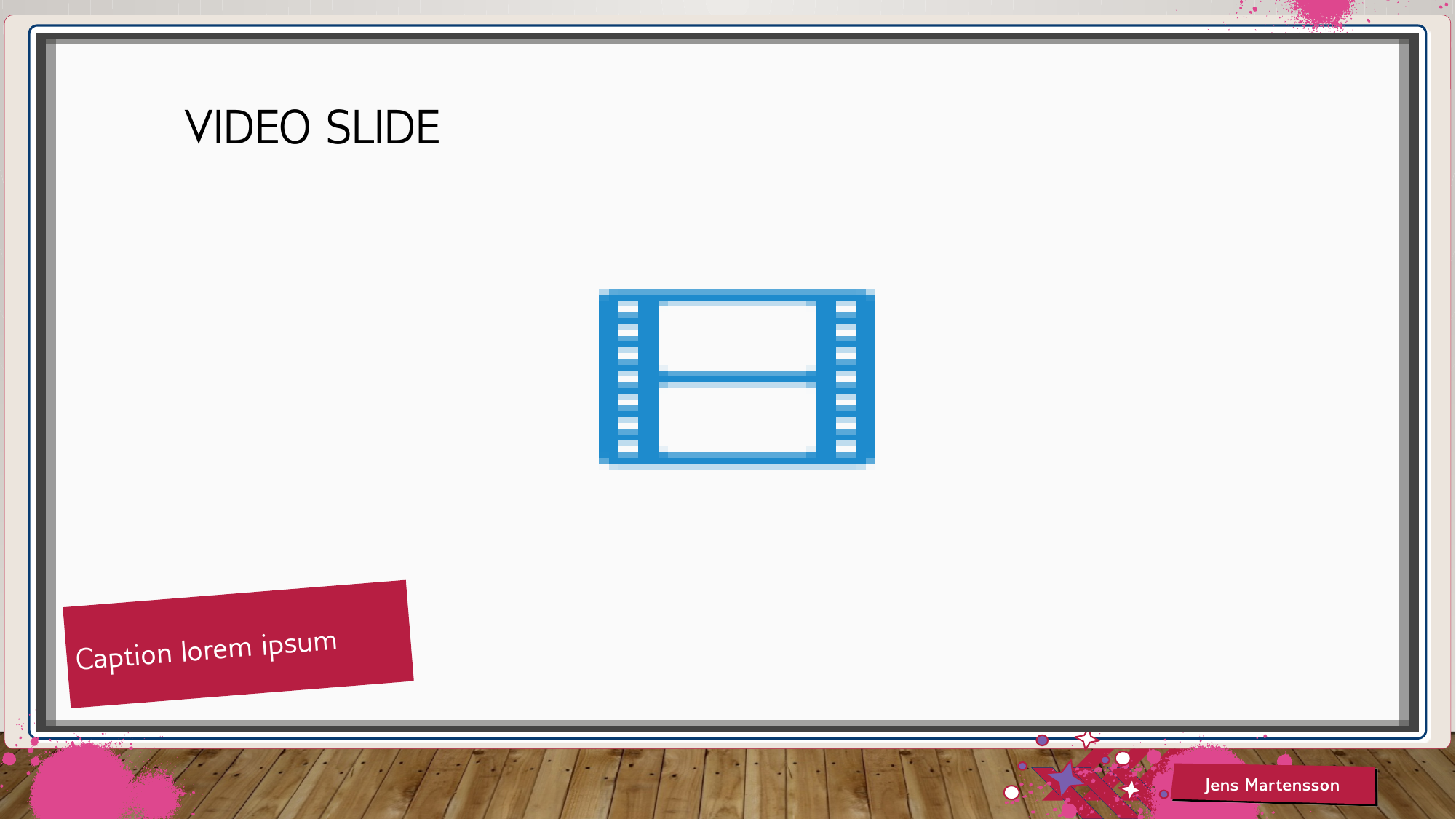

11
# Video slide
Caption lorem ipsum